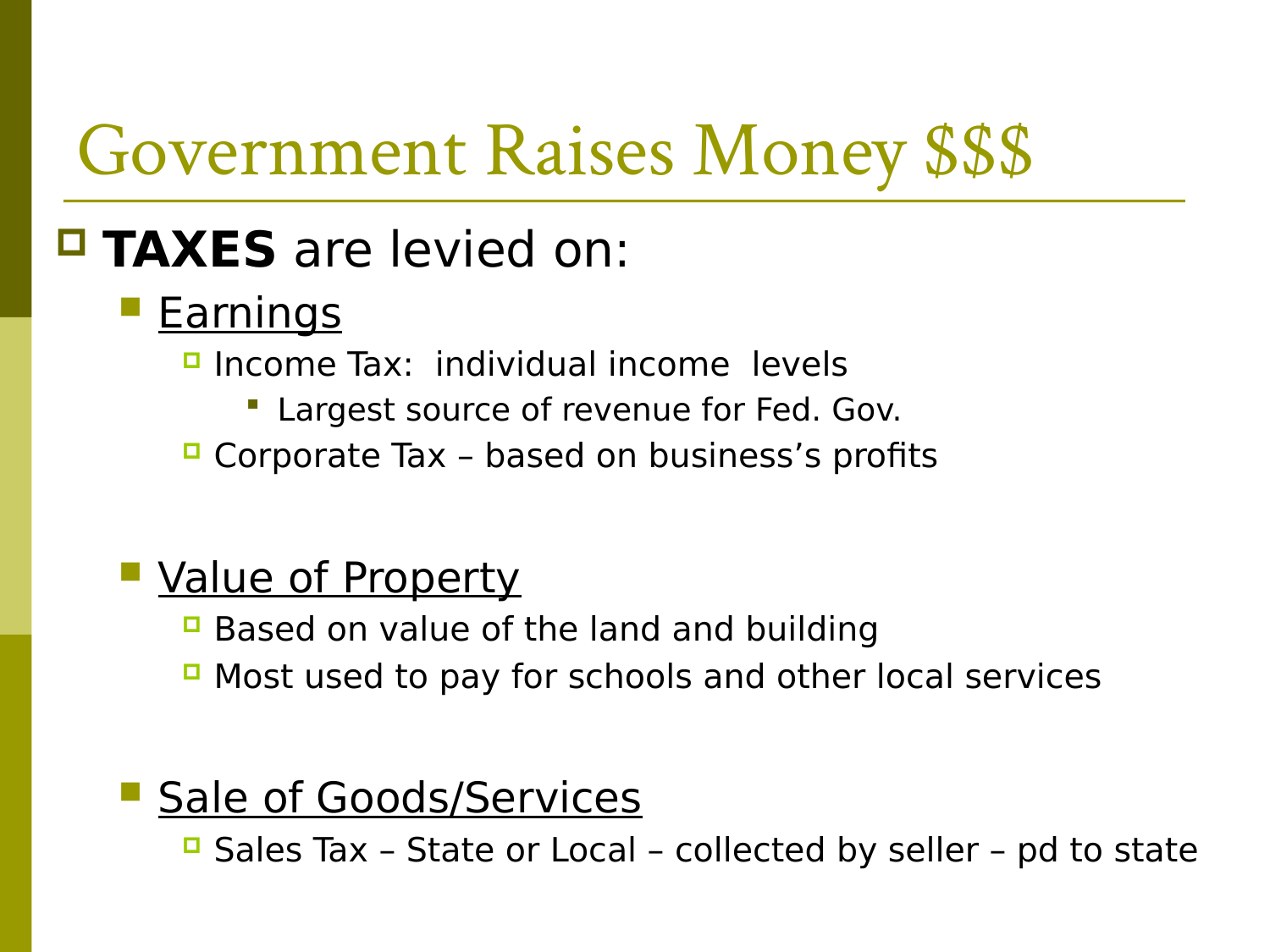

# Government Raises Money $$$
TAXES are levied on:
Earnings
Income Tax:  individual income  levels
Largest source of revenue for Fed. Gov.
Corporate Tax – based on business’s profits

Value of Property
Based on value of the land and building
Most used to pay for schools and other local services

Sale of Goods/Services
Sales Tax – State or Local – collected by seller – pd to state